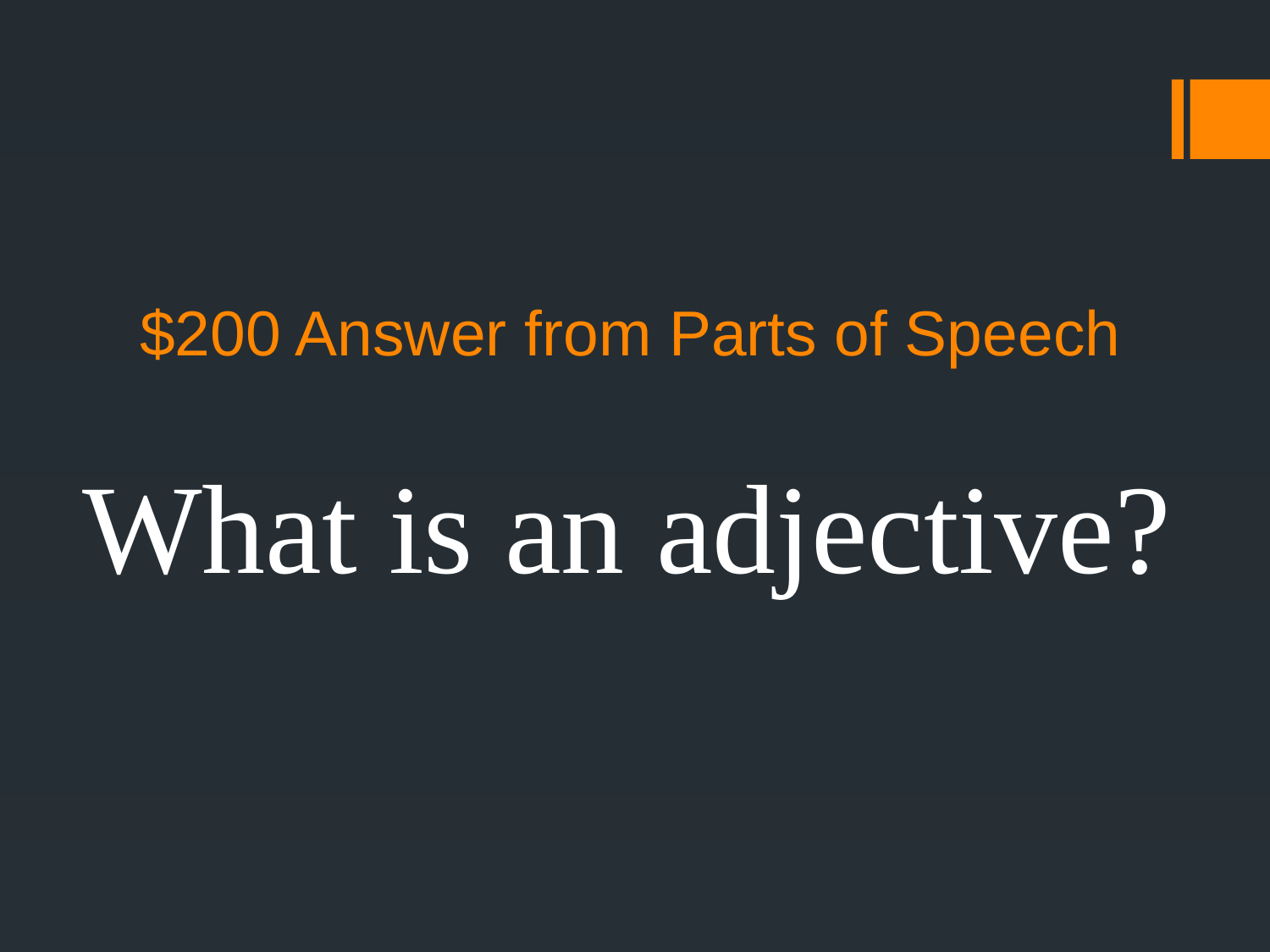

# $200 Answer from Parts of Speech
What is an adjective?